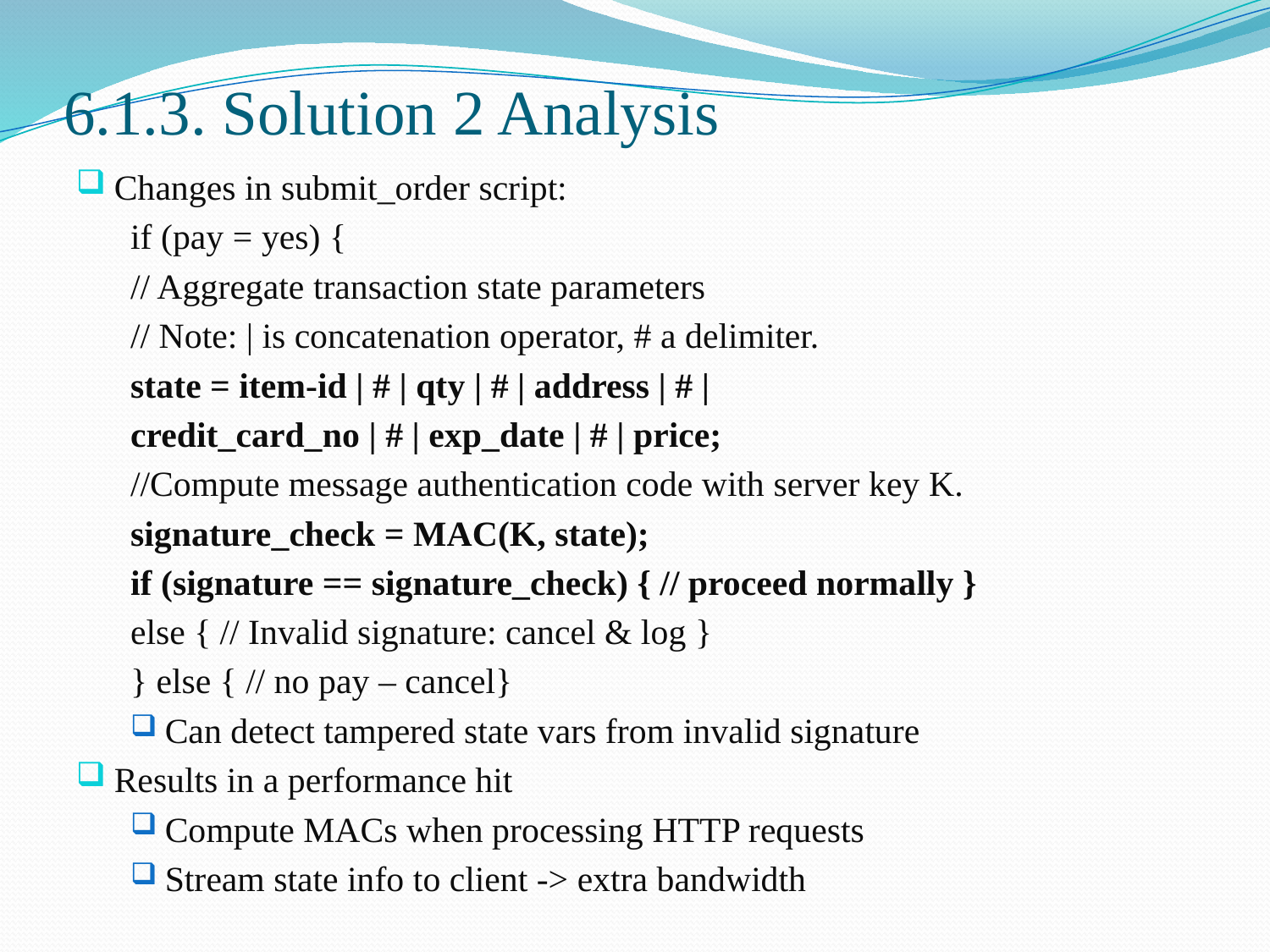

# 6.1.3. Solution 2 Analysis
Changes in submit_order script:
if (pay = yes) {
// Aggregate transaction state parameters
// Note: | is concatenation operator, # a delimiter.
state = item-id | # | qty | # | address | # |
credit_card_no | # | exp_date | # | price;
//Compute message authentication code with server key K.
signature_check = MAC(K, state);
if (signature == signature_check) { // proceed normally }
else { // Invalid signature: cancel & log }
} else { // no pay – cancel}
Can detect tampered state vars from invalid signature
Results in a performance hit
Compute MACs when processing HTTP requests
Stream state info to client -> extra bandwidth